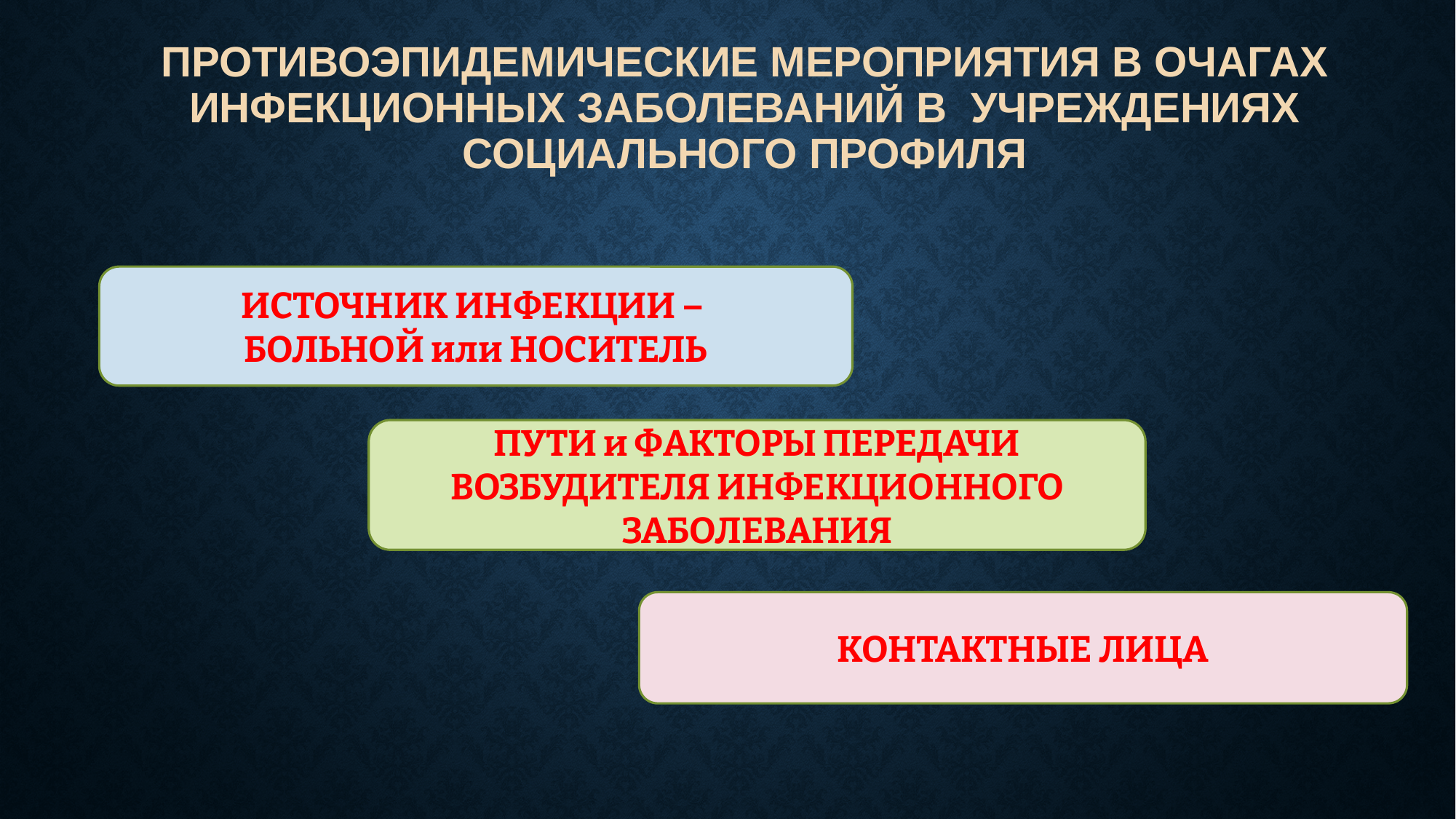

# Противоэпидемические мероприятия в очагах инфекционных заболеваний в  учреждениях социального профиля

ИСТОЧНИК ИНФЕКЦИИ –
БОЛЬНОЙ или НОСИТЕЛЬ
ПУТИ и ФАКТОРЫ ПЕРЕДАЧИ ВОЗБУДИТЕЛЯ ИНФЕКЦИОННОГО ЗАБОЛЕВАНИЯ
КОНТАКТНЫЕ ЛИЦА